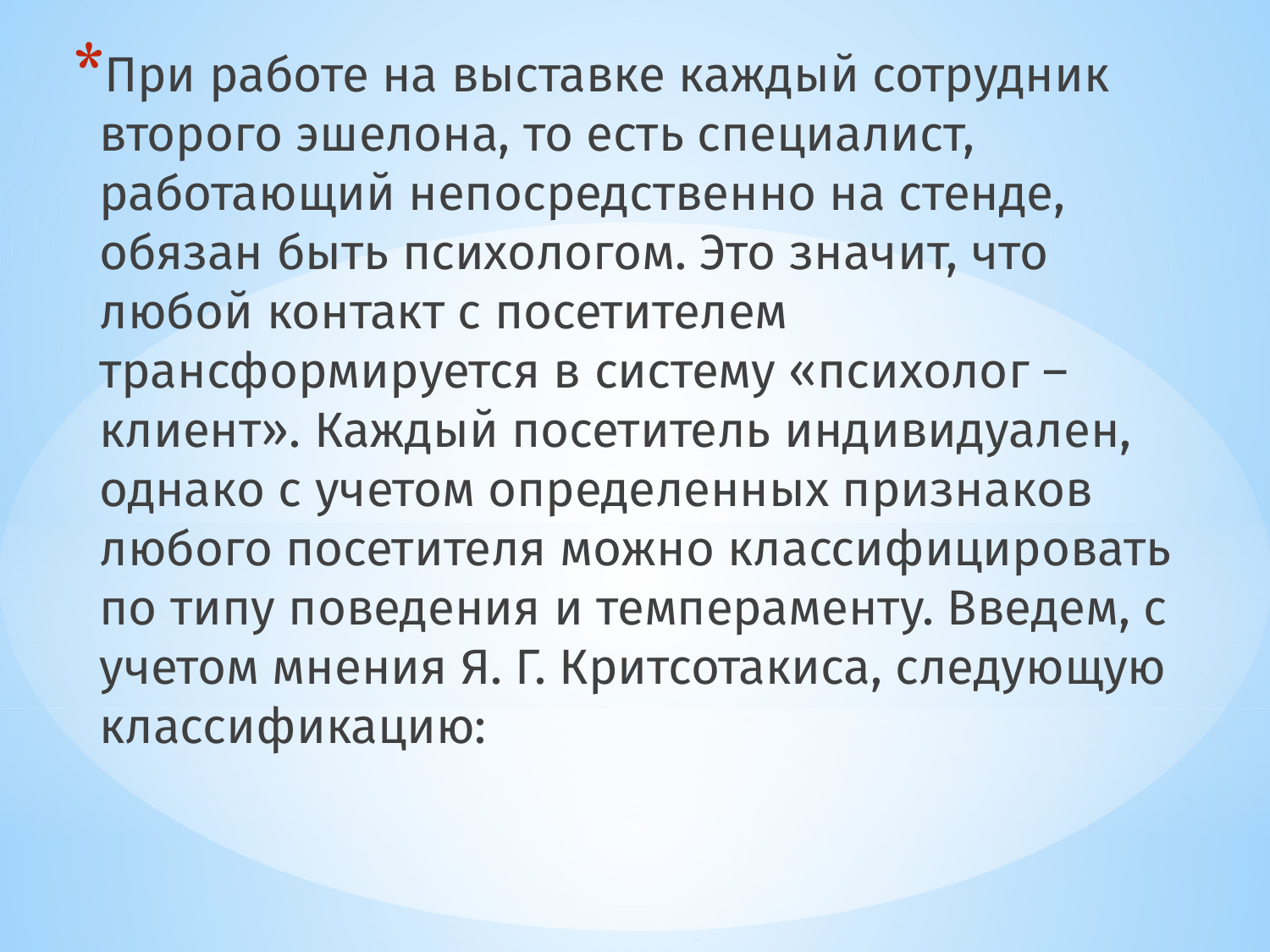

При работе на выставке каждый сотрудник второго эшелона, то есть специалист, работающий непосредственно на стенде, обязан быть психологом. Это значит, что любой контакт с посетителем трансформируется в систему «психолог – клиент». Каждый посетитель индивидуален, однако с учетом определенных признаков любого посетителя можно классифицировать по типу поведения и темпераменту. Введем, с учетом мнения Я. Г. Критсотакиса, следующую классификацию:
#